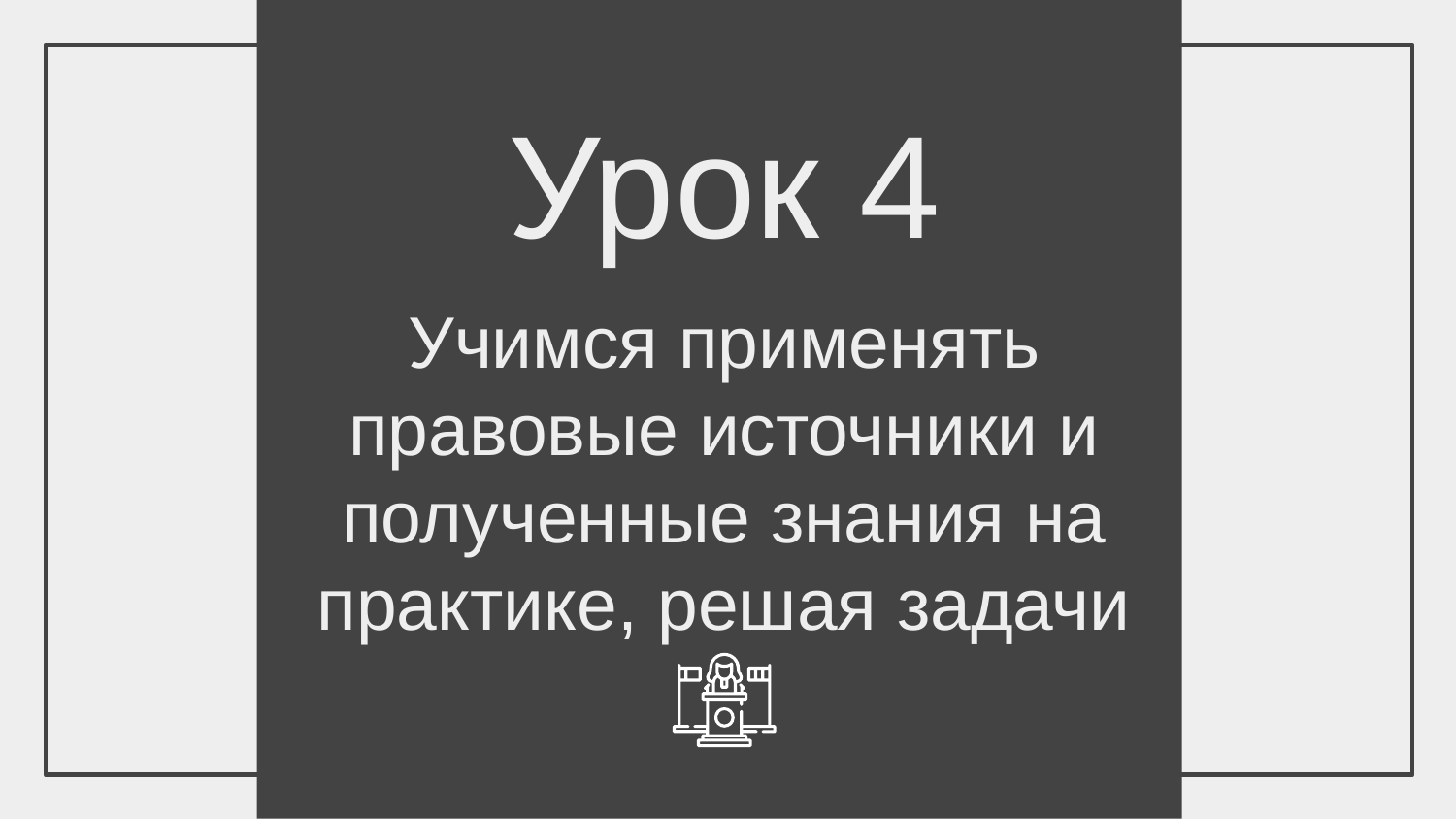

Урок 4
# Учимся применять правовые источники и полученные знания на практике, решая задачи